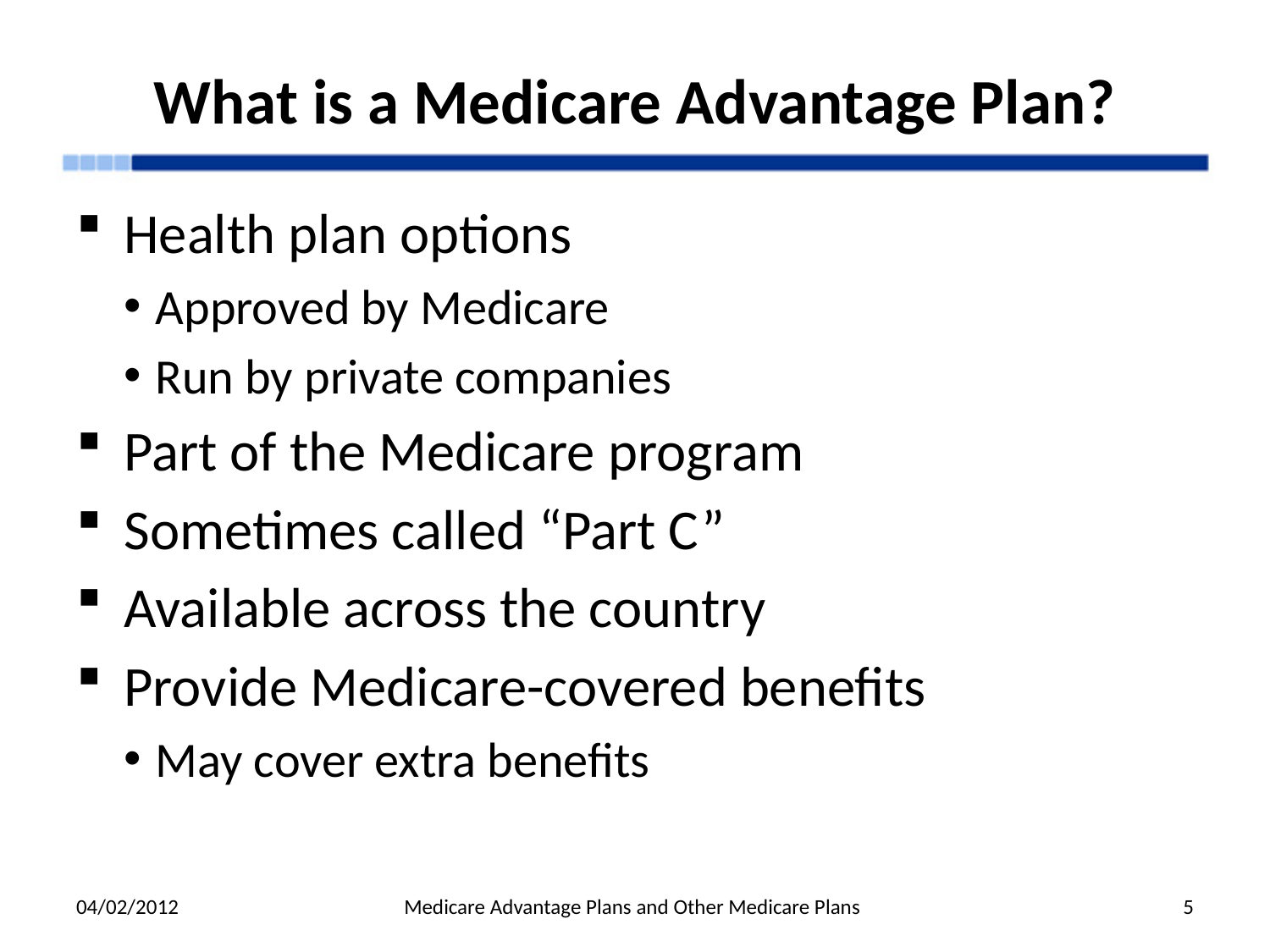

# What is a Medicare Advantage Plan?
Health plan options
Approved by Medicare
Run by private companies
Part of the Medicare program
Sometimes called “Part C”
Available across the country
Provide Medicare-covered benefits
May cover extra benefits

04/02/2012
Medicare Advantage Plans and Other Medicare Plans
5